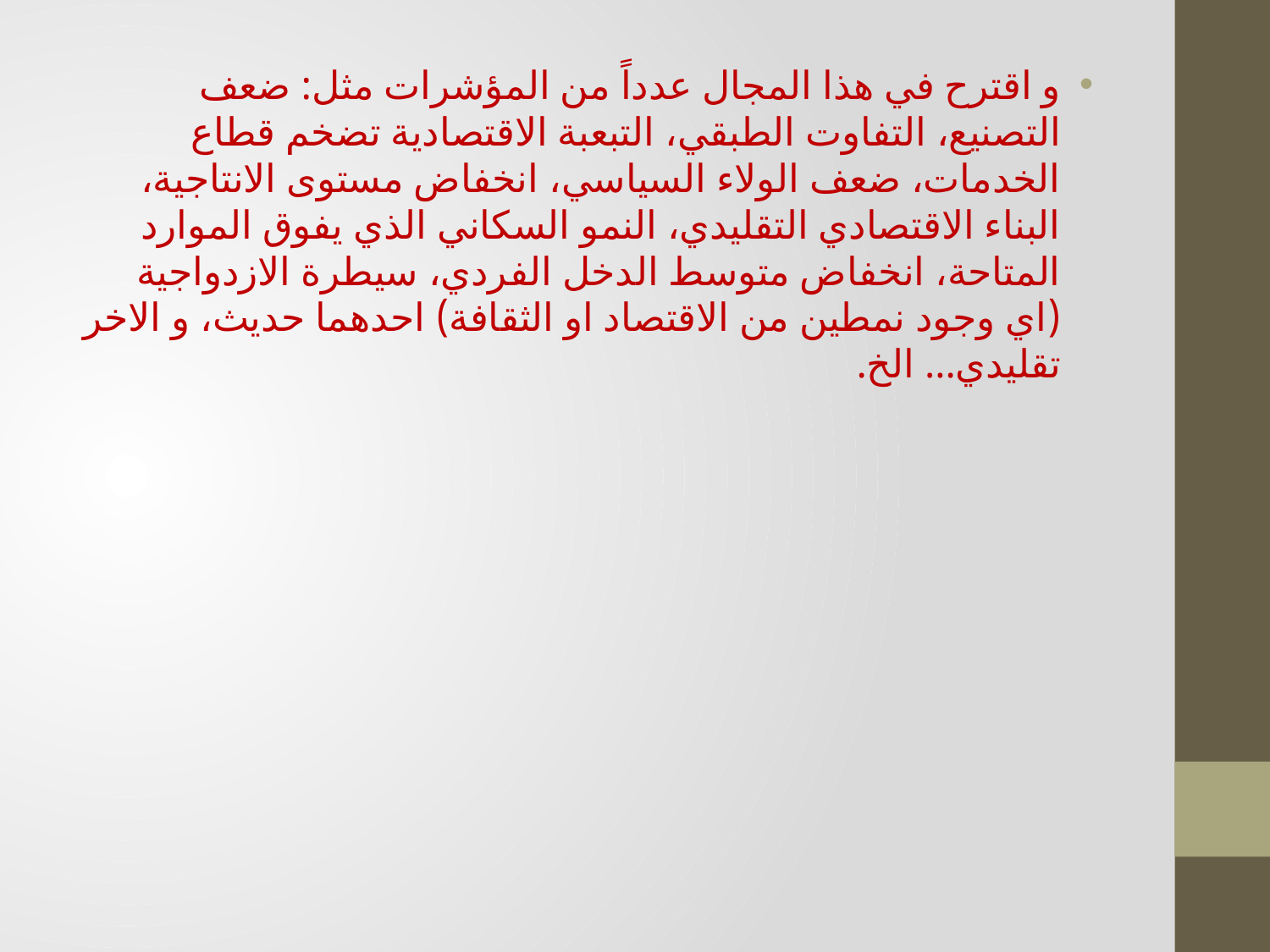

و اقترح في هذا المجال عدداً من المؤشرات مثل: ضعف التصنيع، التفاوت الطبقي، التبعبة الاقتصادية تضخم قطاع الخدمات، ضعف الولاء السياسي، انخفاض مستوى الانتاجية، البناء الاقتصادي التقليدي، النمو السكاني الذي يفوق الموارد المتاحة، انخفاض متوسط الدخل الفردي، سيطرة الازدواجية (اي وجود نمطين من الاقتصاد او الثقافة) احدهما حديث، و الاخر تقليدي... الخ.